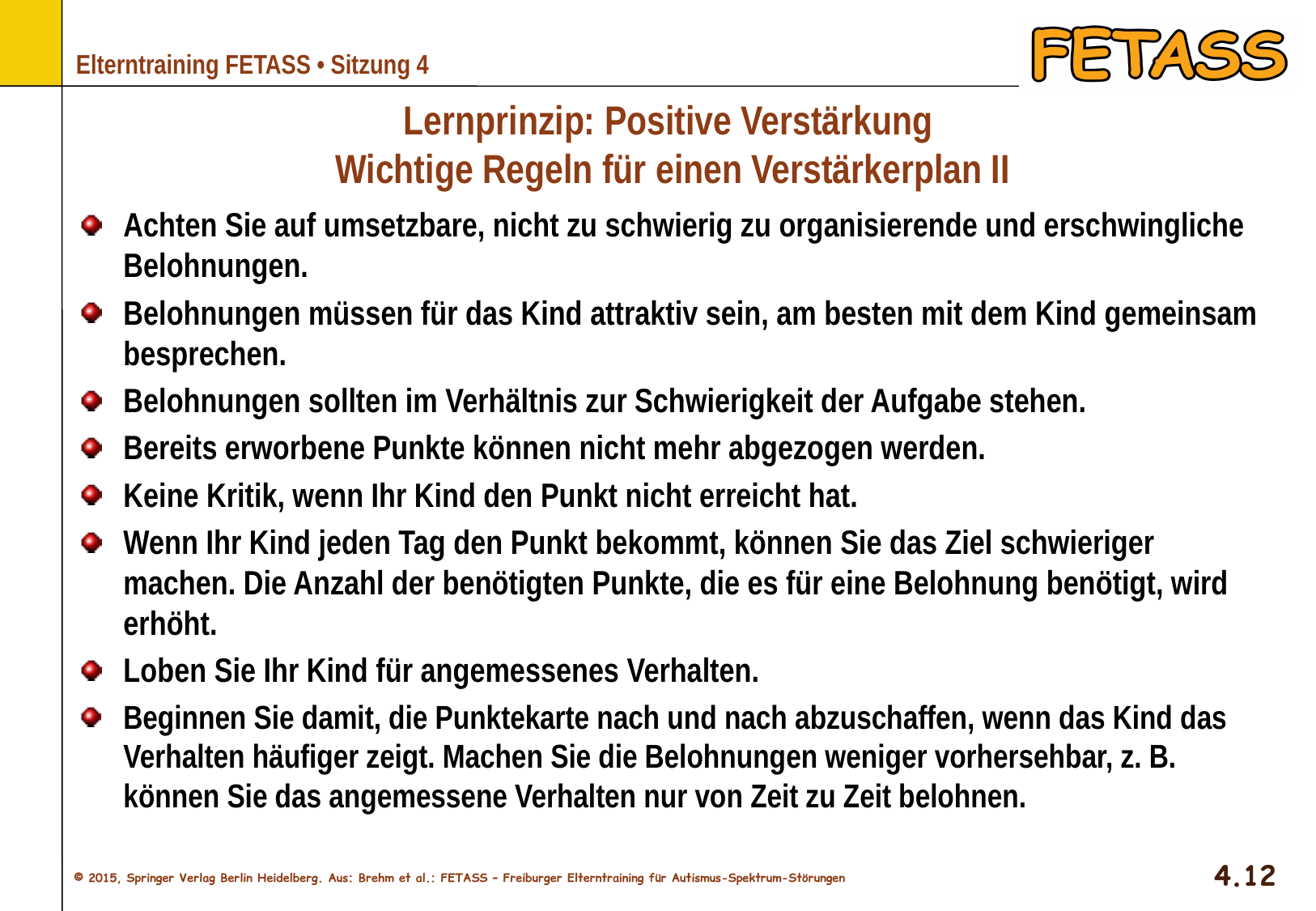

# Lernprinzip: Positive Verstärkung Wichtige Regeln für einen Verstärkerplan II
Achten Sie auf umsetzbare, nicht zu schwierig zu organisierende und erschwingliche Belohnungen.
Belohnungen müssen für das Kind attraktiv sein, am besten mit dem Kind gemeinsam besprechen.
Belohnungen sollten im Verhältnis zur Schwierigkeit der Aufgabe stehen.
Bereits erworbene Punkte können nicht mehr abgezogen werden.
Keine Kritik, wenn Ihr Kind den Punkt nicht erreicht hat.
Wenn Ihr Kind jeden Tag den Punkt bekommt, können Sie das Ziel schwieriger machen. Die Anzahl der benötigten Punkte, die es für eine Belohnung benötigt, wird erhöht.
Loben Sie Ihr Kind für angemessenes Verhalten.
Beginnen Sie damit, die Punktekarte nach und nach abzuschaffen, wenn das Kind das Verhalten häufiger zeigt. Machen Sie die Belohnungen weniger vorhersehbar, z. B. können Sie das angemessene Verhalten nur von Zeit zu Zeit belohnen.

4.12